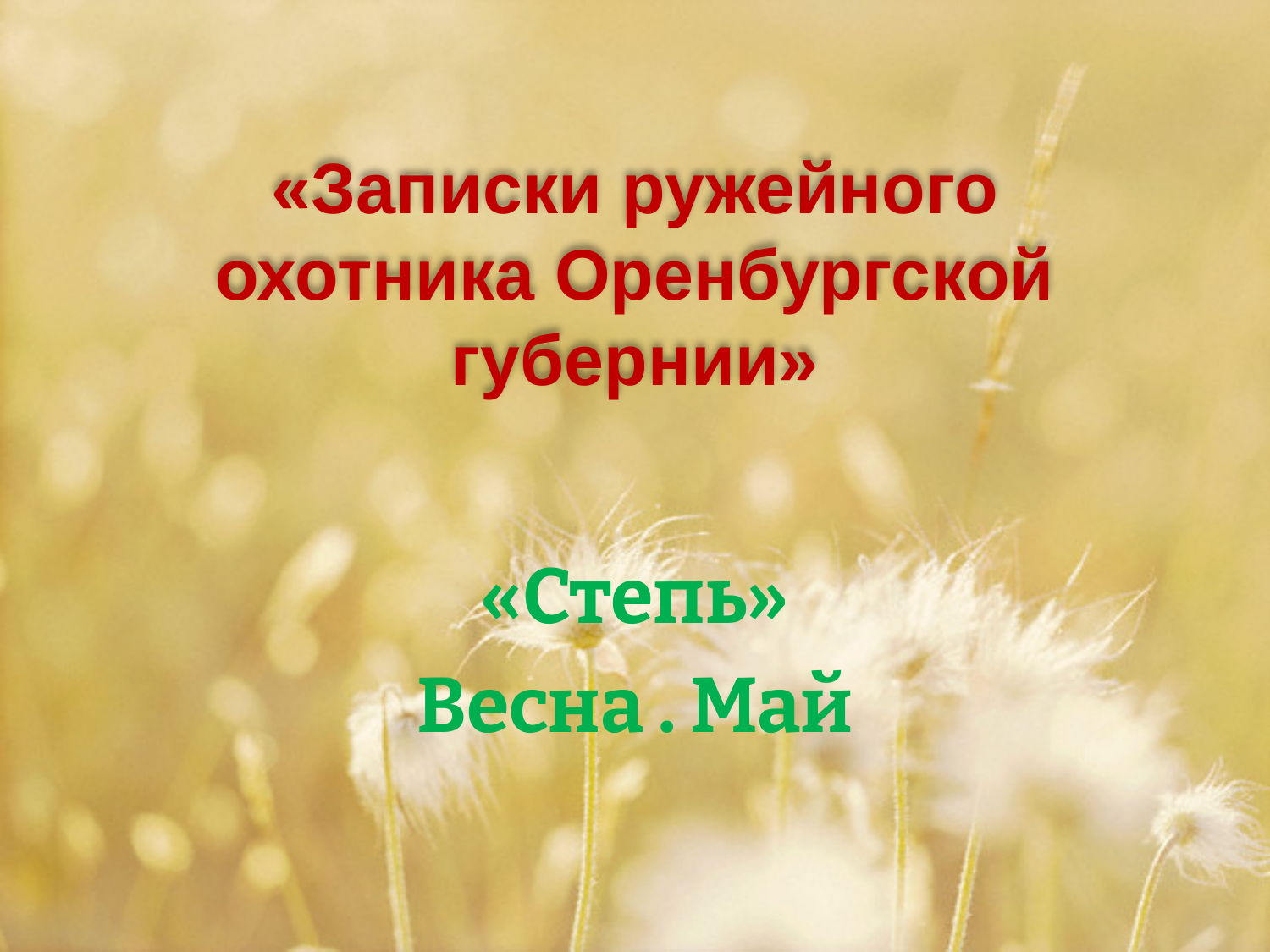

# «Записки ружейного охотника Оренбургской губернии»
«Степь»
Весна . Май